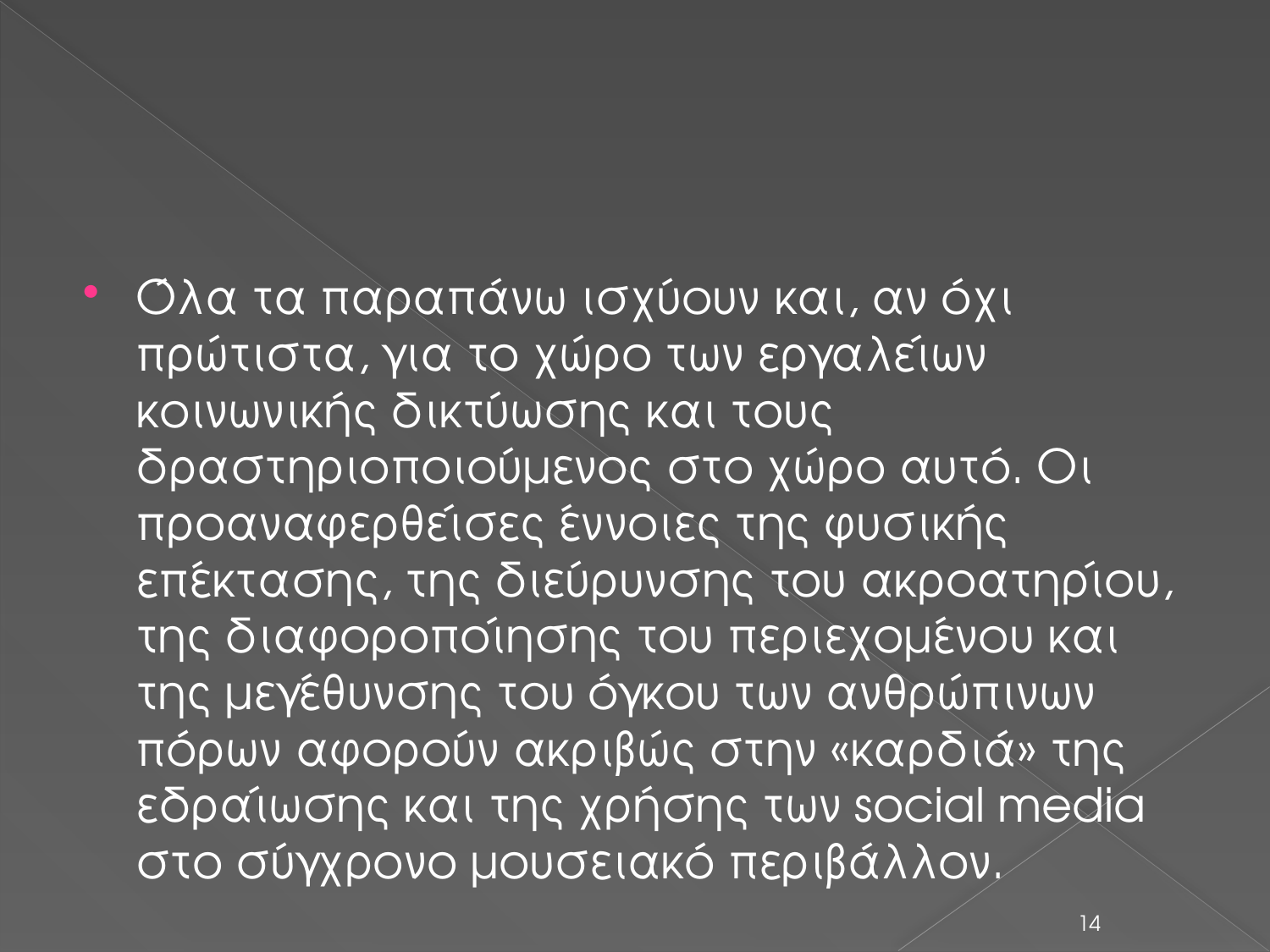

#
Όλα τα παραπάνω ισχύουν και, αν όχι πρώτιστα, για το χώρο των εργαλείων κοινωνικής δικτύωσης και τους δραστηριοποιούμενος στο χώρο αυτό. Οι προαναφερθείσες έννοιες της φυσικής επέκτασης, της διεύρυνσης του ακροατηρίου, της διαφοροποίησης του περιεχομένου και της μεγέθυνσης του όγκου των ανθρώπινων πόρων αφορούν ακριβώς στην «καρδιά» της εδραίωσης και της χρήσης των social media στο σύγχρονο μουσειακό περιβάλλον.

14